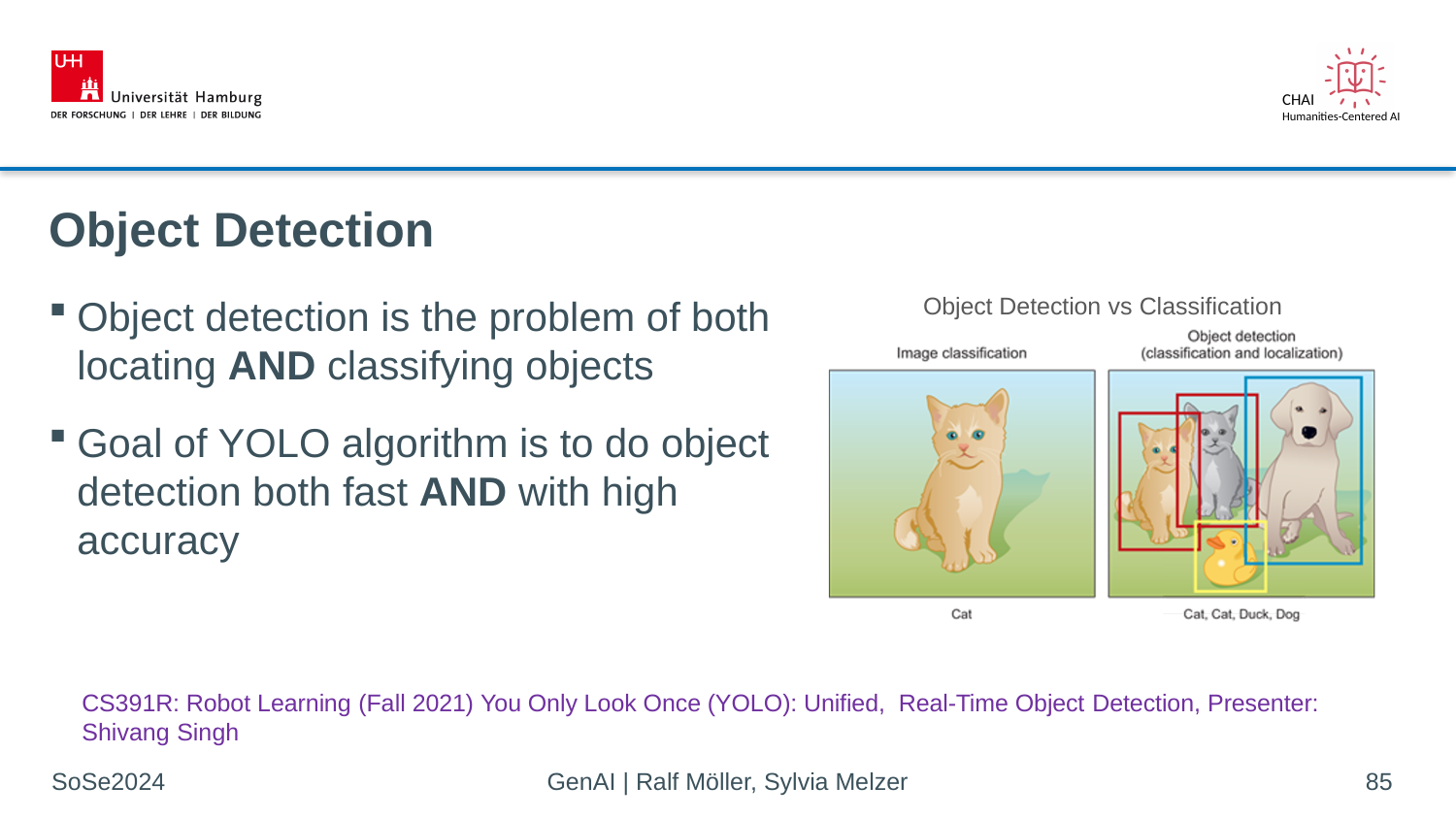

# Object Detection
Object detection is the problem of both  locating AND classifying objects
Goal of YOLO algorithm is to do object  detection both fast AND with high  accuracy

Object Detection vs Classification

CS391R: Robot Learning (Fall 2021) You Only Look Once (YOLO): Unified,  Real-Time Object Detection, Presenter: Shivang Singh
85
SoSe2024
GenAI | Ralf Möller, Sylvia Melzer
85